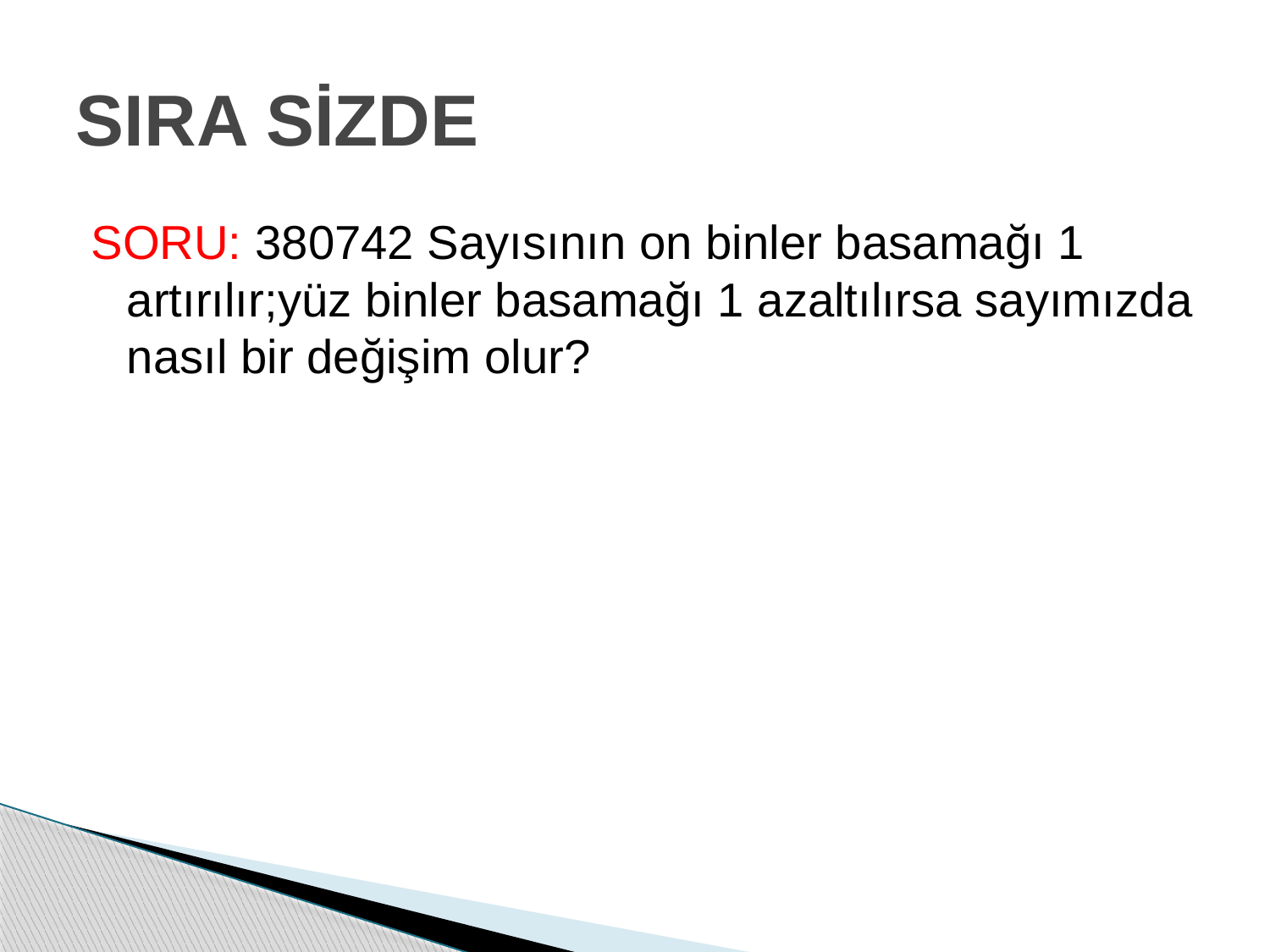

# SIRA SİZDE
SORU: 380742 Sayısının on binler basamağı 1 artırılır;yüz binler basamağı 1 azaltılırsa sayımızda nasıl bir değişim olur?